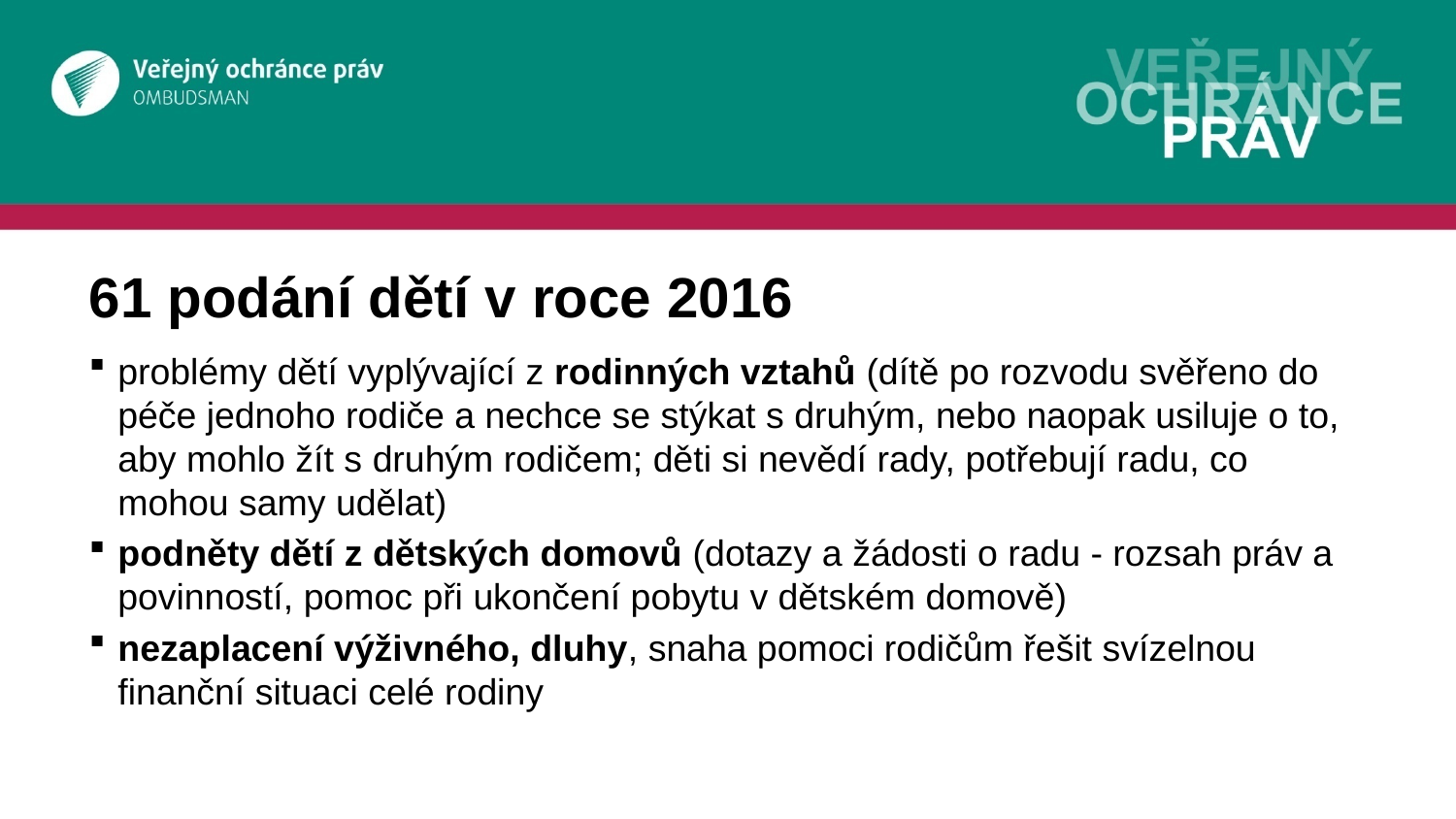

# 61 podání dětí v roce 2016
problémy dětí vyplývající z rodinných vztahů (dítě po rozvodu svěřeno do péče jednoho rodiče a nechce se stýkat s druhým, nebo naopak usiluje o to, aby mohlo žít s druhým rodičem; děti si nevědí rady, potřebují radu, co mohou samy udělat)
podněty dětí z dětských domovů (dotazy a žádosti o radu - rozsah práv a povinností, pomoc při ukončení pobytu v dětském domově)
nezaplacení výživného, dluhy, snaha pomoci rodičům řešit svízelnou finanční situaci celé rodiny